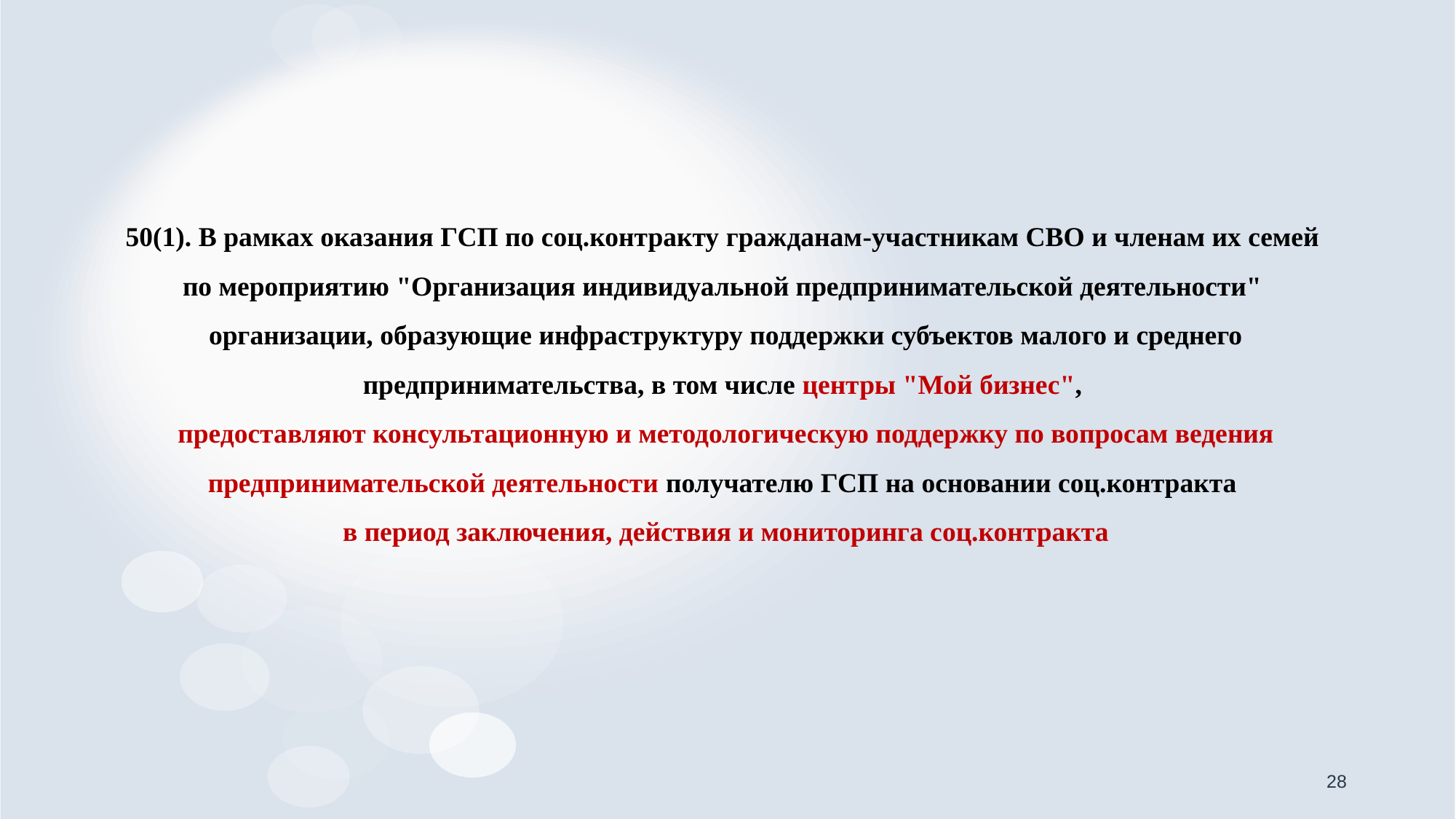

# 50(1). В рамках оказания ГСП по соц.контракту гражданам-участникам СВО и членам их семей по мероприятию "Организация индивидуальной предпринимательской деятельности" организации, образующие инфраструктуру поддержки субъектов малого и среднего предпринимательства, в том числе центры "Мой бизнес", предоставляют консультационную и методологическую поддержку по вопросам ведения предпринимательской деятельности получателю ГСП на основании соц.контракта в период заключения, действия и мониторинга соц.контракта
28